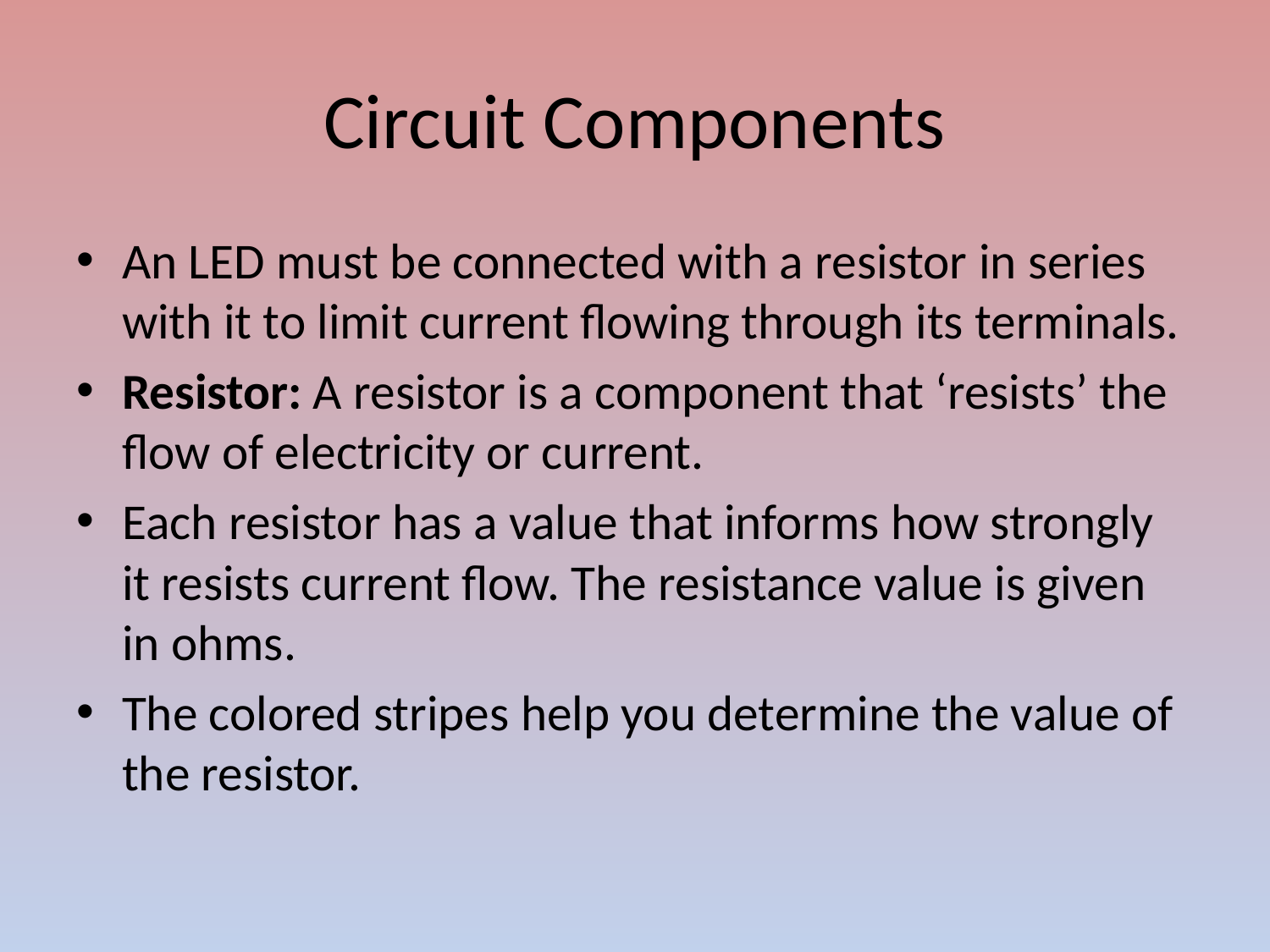

# Circuit Components
An LED must be connected with a resistor in series with it to limit current flowing through its terminals.
Resistor: A resistor is a component that ‘resists’ the flow of electricity or current.
Each resistor has a value that informs how strongly it resists current flow. The resistance value is given in ohms.
The colored stripes help you determine the value of the resistor.